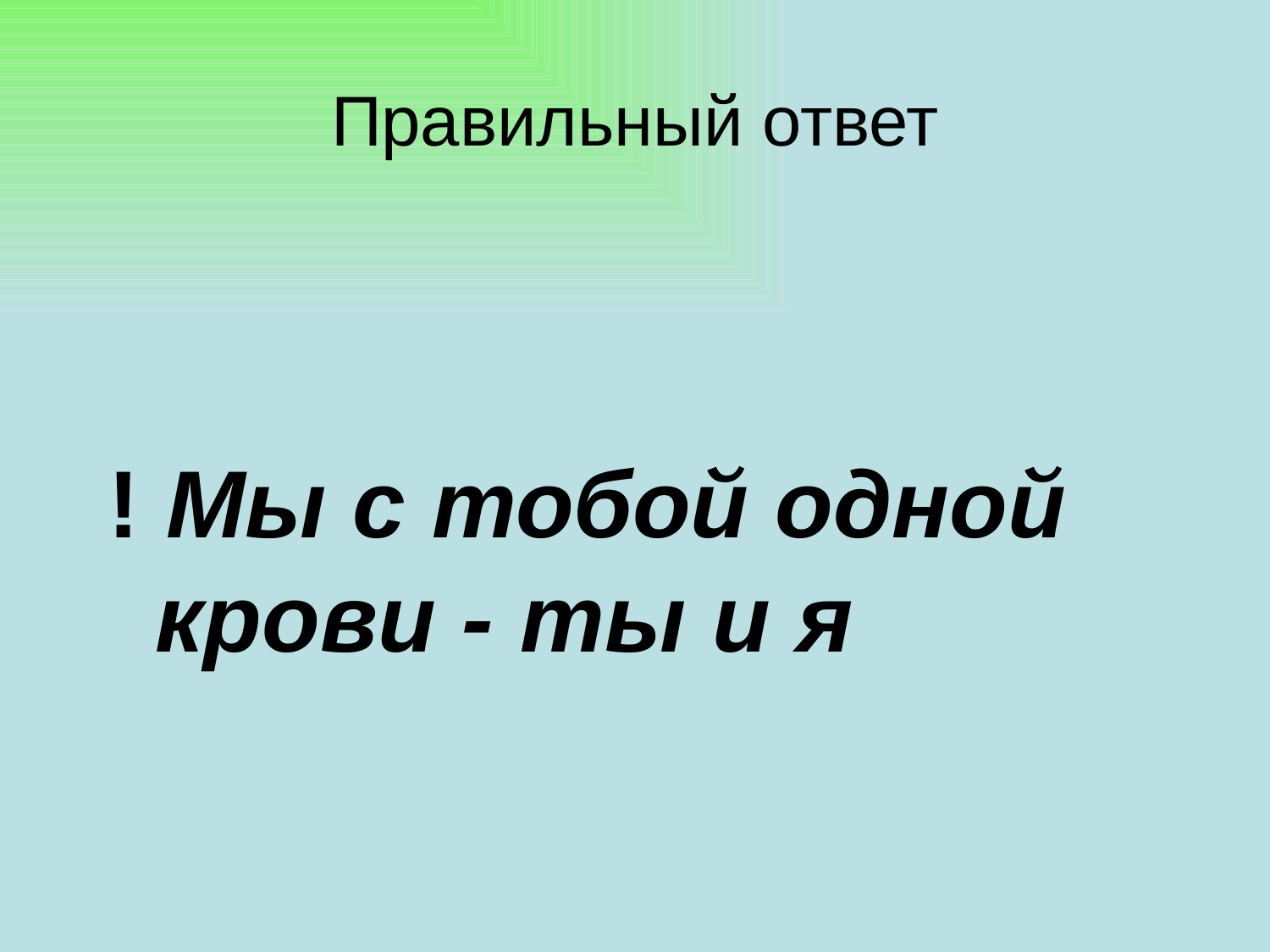

# Правильный ответ
! Мы с тобой одной крови - ты и я